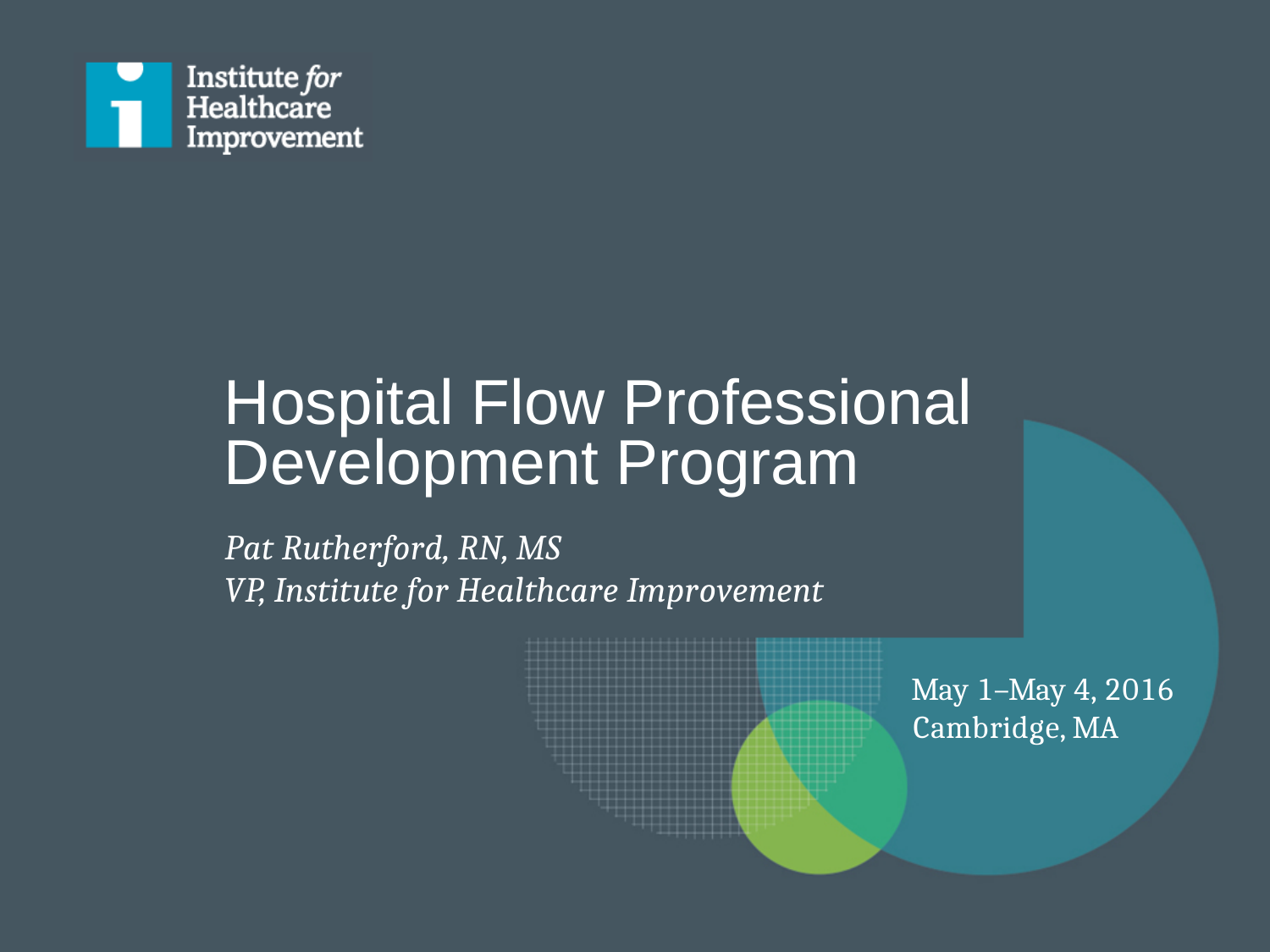

# Hospital Flow Professional Development Program
Pat Rutherford, RN, MS
VP, Institute for Healthcare Improvement

May 1–May 4, 2016
Cambridge, MA